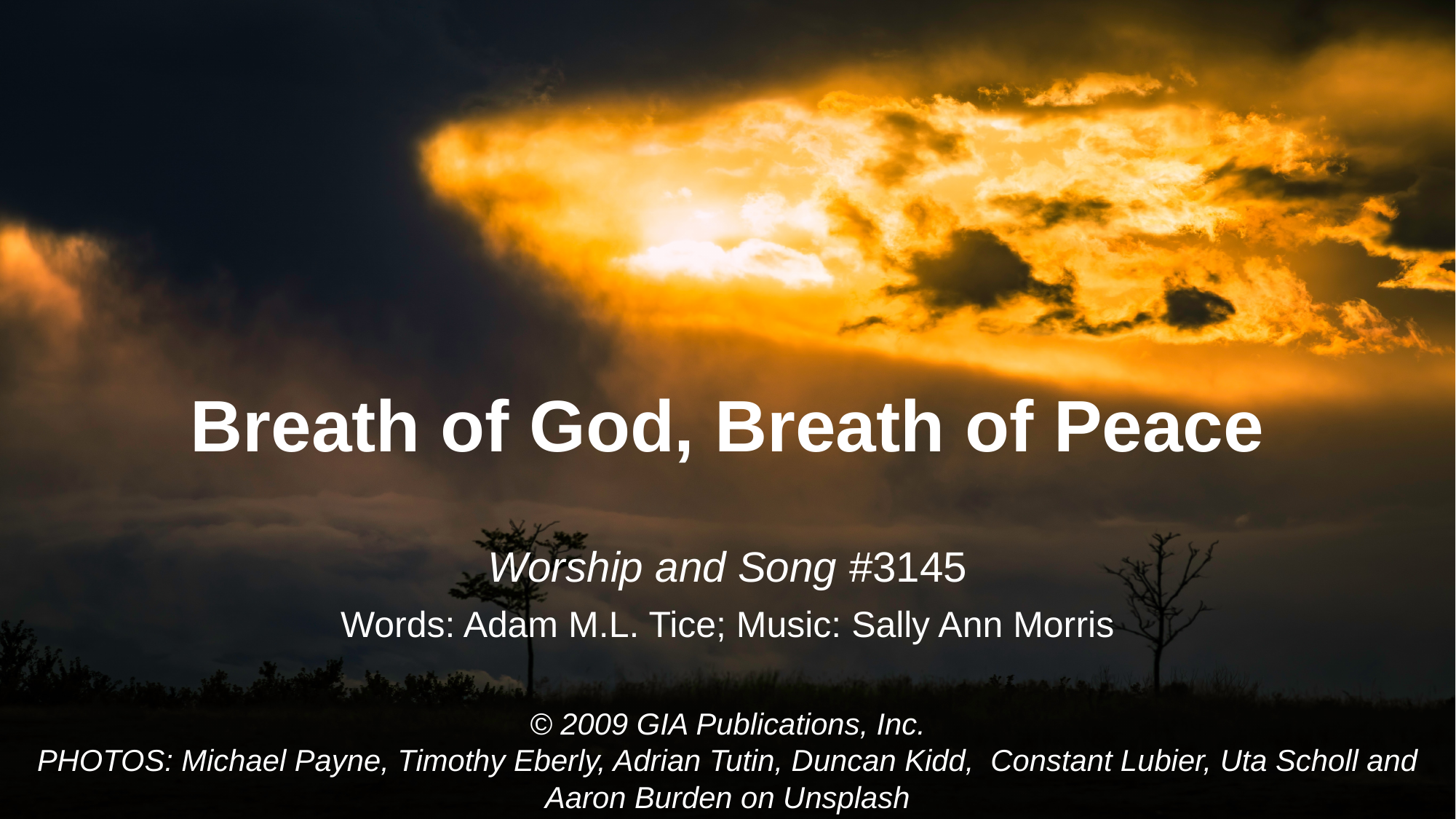

# Breath of God, Breath of Peace
Worship and Song #3145
Words: Adam M.L. Tice; Music: Sally Ann Morris

© 2009 GIA Publications, Inc.
PHOTOS: Michael Payne, Timothy Eberly, Adrian Tutin, Duncan Kidd,  Constant Lubier, Uta Scholl and Aaron Burden on Unsplash